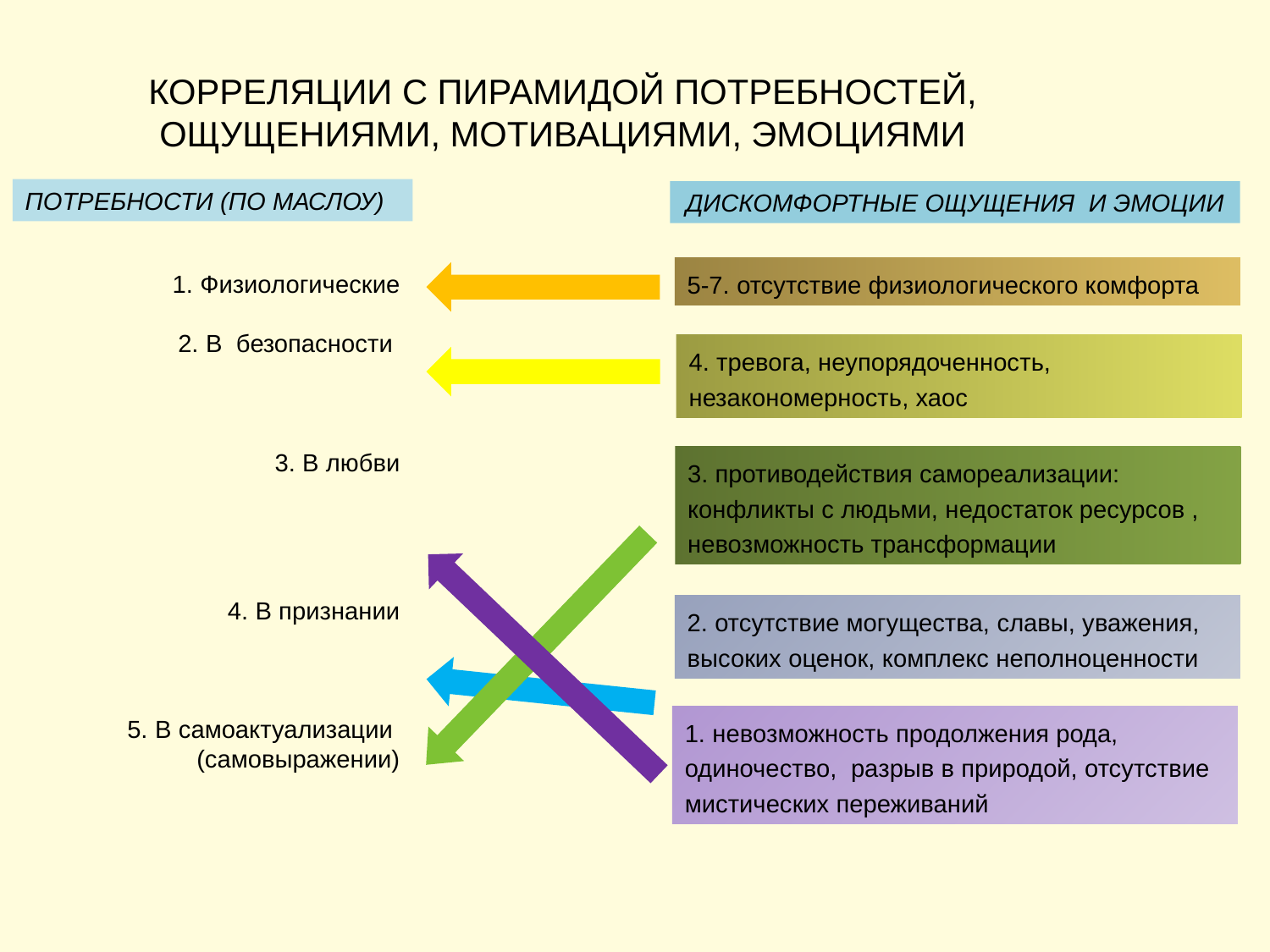

# КОРРЕЛЯЦИИ С ПИРАМИДОЙ ПОТРЕБНОСТЕЙ, ОЩУЩЕНИЯМИ, МОТИВАЦИЯМИ, ЭМОЦИЯМИ
ПОТРЕБНОСТИ (ПО МАСЛОУ)
ДИСКОМФОРТНЫЕ ОЩУЩЕНИЯ  И ЭМОЦИИ

5-7. отсутствие физиологического комфорта
  1. Физиологические

2. В  безопасности

3. В любви

4. В признании

5. В самоактуализации
        (самовыражении)

4. тревога, неупорядоченность, незакономерность, хаос

3. противодействия самореализации: конфликты с людьми, недостаток ресурсов ,  невозможность трансформации
2. отсутствие могущества, славы, уважения, высоких оценок, комплекс неполноценности

1. невозможность продолжения рода, одиночество,  разрыв в природой, отсутствие мистических переживаний